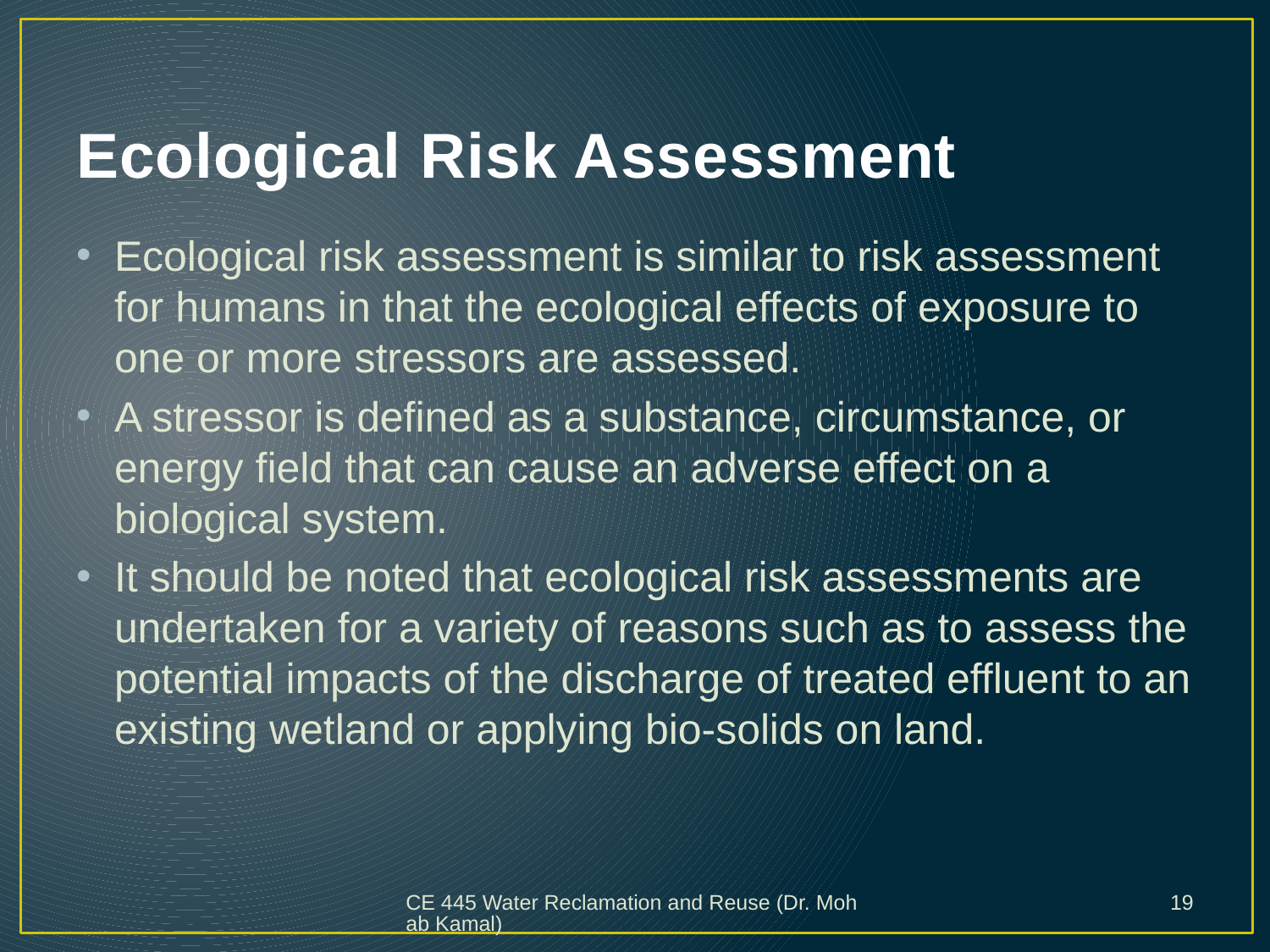

# Ecological Risk Assessment
Ecological risk assessment is similar to risk assessment for humans in that the ecological effects of exposure to one or more stressors are assessed.
A stressor is defined as a substance, circumstance, or energy field that can cause an adverse effect on a biological system.
It should be noted that ecological risk assessments are undertaken for a variety of reasons such as to assess the potential impacts of the discharge of treated effluent to an existing wetland or applying bio-solids on land.
CE 445 Water Reclamation and Reuse (Dr. Mohab Kamal)
19